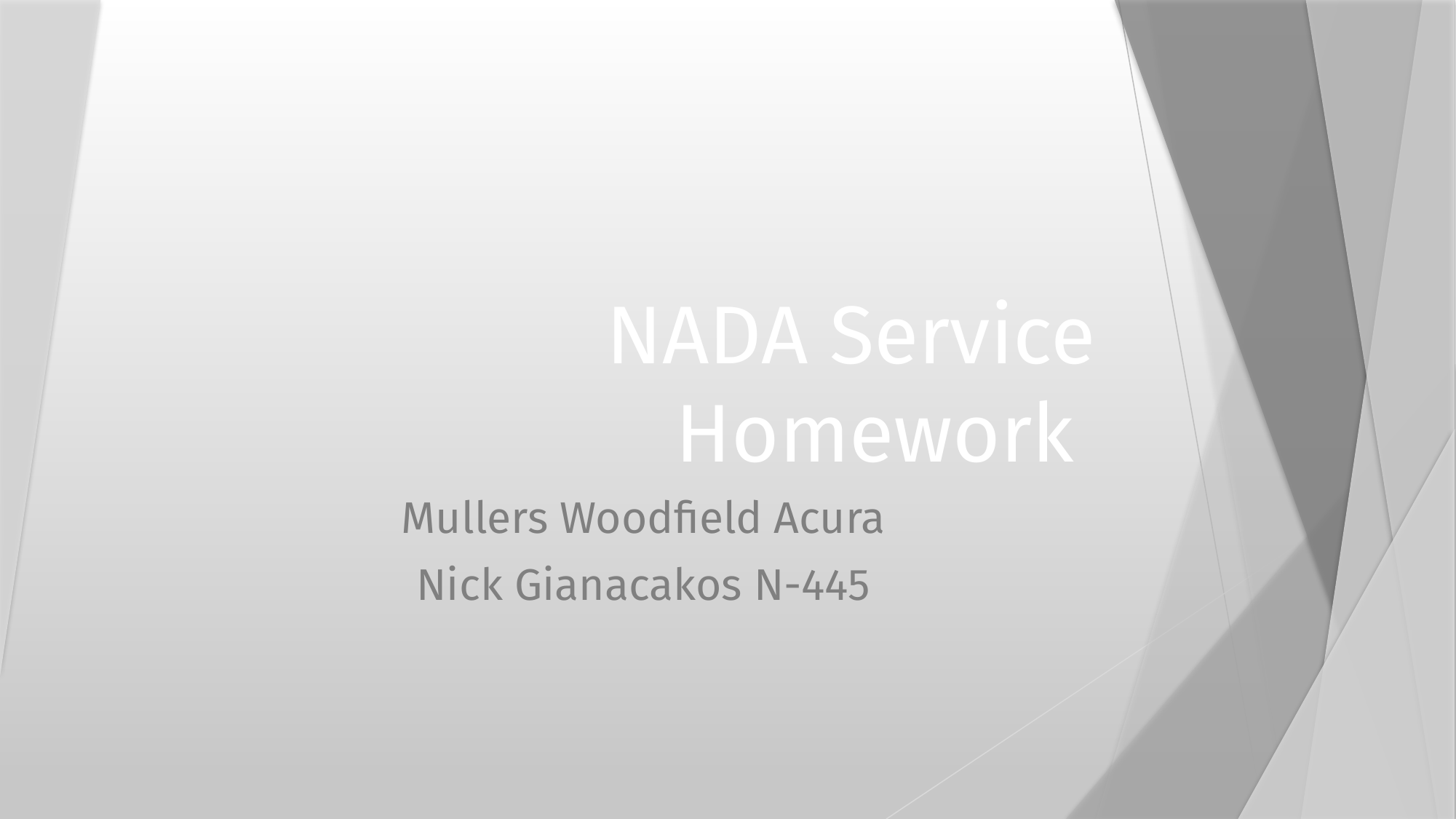

# NADA Service Homework
Mullers Woodfield Acura
Nick Gianacakos N-445